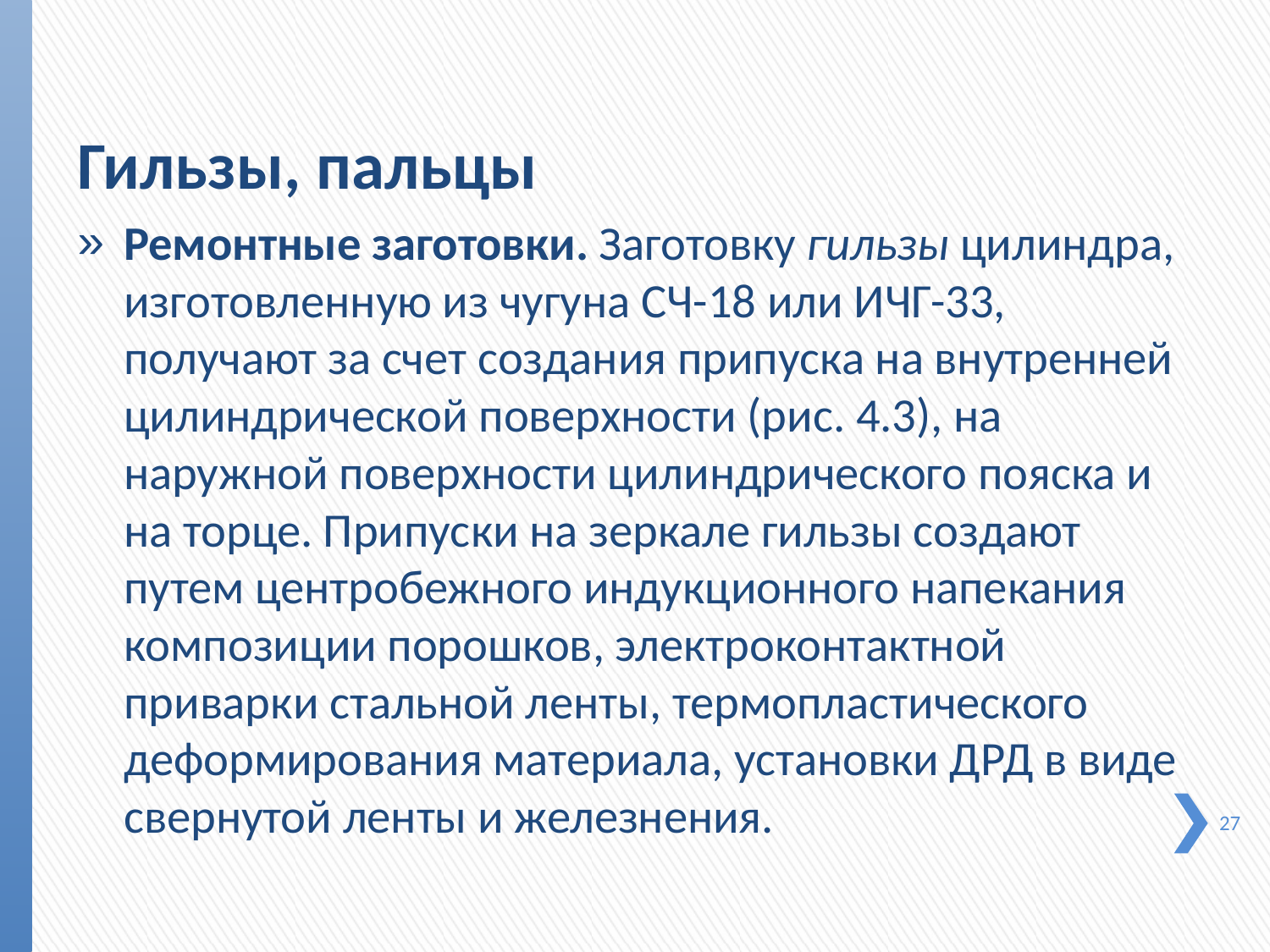

Гильзы, пальцы
Ремонтные заготовки. Заготовку гильзы цилиндра, изго­товленную из чугуна СЧ-18 или ИЧГ-33, получают за счет создания припуска на внутренней цилиндрической поверхно­сти (рис. 4.3), на наружной поверхности цилиндрического пояска и на торце. Припуски на зеркале гильзы создают путем центробежного индукционного напекания композиции по­рошков, электроконтактной приварки стальной ленты, термо­пластического деформирования материала, установки ДРД в виде свернутой ленты и железнения.
27